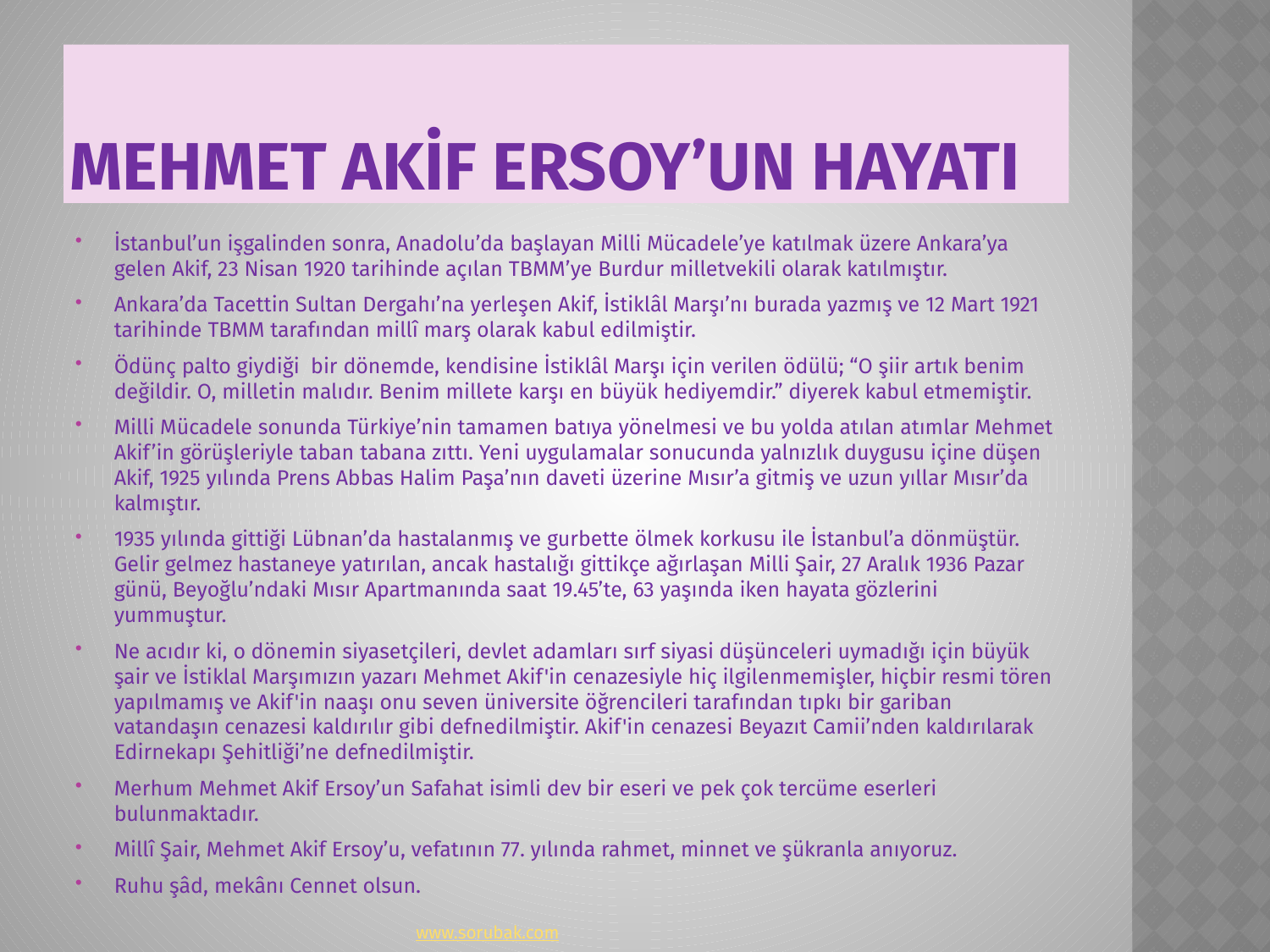

# MEHMET AKİF ERSOY’UN HAYATI
İstanbul’un işgalinden sonra, Anadolu’da başlayan Milli Mücadele’ye katılmak üzere Ankara’ya gelen Akif, 23 Nisan 1920 tarihinde açılan TBMM’ye Burdur milletvekili olarak katılmıştır.
Ankara’da Tacettin Sultan Dergahı’na yerleşen Akif, İstiklâl Marşı’nı burada yazmış ve 12 Mart 1921 tarihinde TBMM tarafından millî marş olarak kabul edilmiştir.
Ödünç palto giydiği  bir dönemde, kendisine İstiklâl Marşı için verilen ödülü; “O şiir artık benim değildir. O, milletin malıdır. Benim millete karşı en büyük hediyemdir.” diyerek kabul etmemiştir.
Milli Mücadele sonunda Türkiye’nin tamamen batıya yönelmesi ve bu yolda atılan atımlar Mehmet Akif’in görüşleriyle taban tabana zıttı. Yeni uygulamalar sonucunda yalnızlık duygusu içine düşen Akif, 1925 yılında Prens Abbas Halim Paşa’nın daveti üzerine Mısır’a gitmiş ve uzun yıllar Mısır’da kalmıştır.
1935 yılında gittiği Lübnan’da hastalanmış ve gurbette ölmek korkusu ile İstanbul’a dönmüştür. Gelir gelmez hastaneye yatırılan, ancak hastalığı gittikçe ağırlaşan Milli Şair, 27 Aralık 1936 Pazar günü, Beyoğlu’ndaki Mısır Apartmanında saat 19.45’te, 63 yaşında iken hayata gözlerini yummuştur.
Ne acıdır ki, o dönemin siyasetçileri, devlet adamları sırf siyasi düşünceleri uymadığı için büyük şair ve İstiklal Marşımızın yazarı Mehmet Akif'in cenazesiyle hiç ilgilenmemişler, hiçbir resmi tören yapılmamış ve Akif'in naaşı onu seven üniversite öğrencileri tarafından tıpkı bir gariban vatandaşın cenazesi kaldırılır gibi defnedilmiştir. Akif'in cenazesi Beyazıt Camii’nden kaldırılarak  Edirnekapı Şehitliği’ne defnedilmiştir.
Merhum Mehmet Akif Ersoy’un Safahat isimli dev bir eseri ve pek çok tercüme eserleri bulunmaktadır.
Millî Şair, Mehmet Akif Ersoy’u, vefatının 77. yılında rahmet, minnet ve şükranla anıyoruz.
Ruhu şâd, mekânı Cennet olsun.

www.sorubak.com